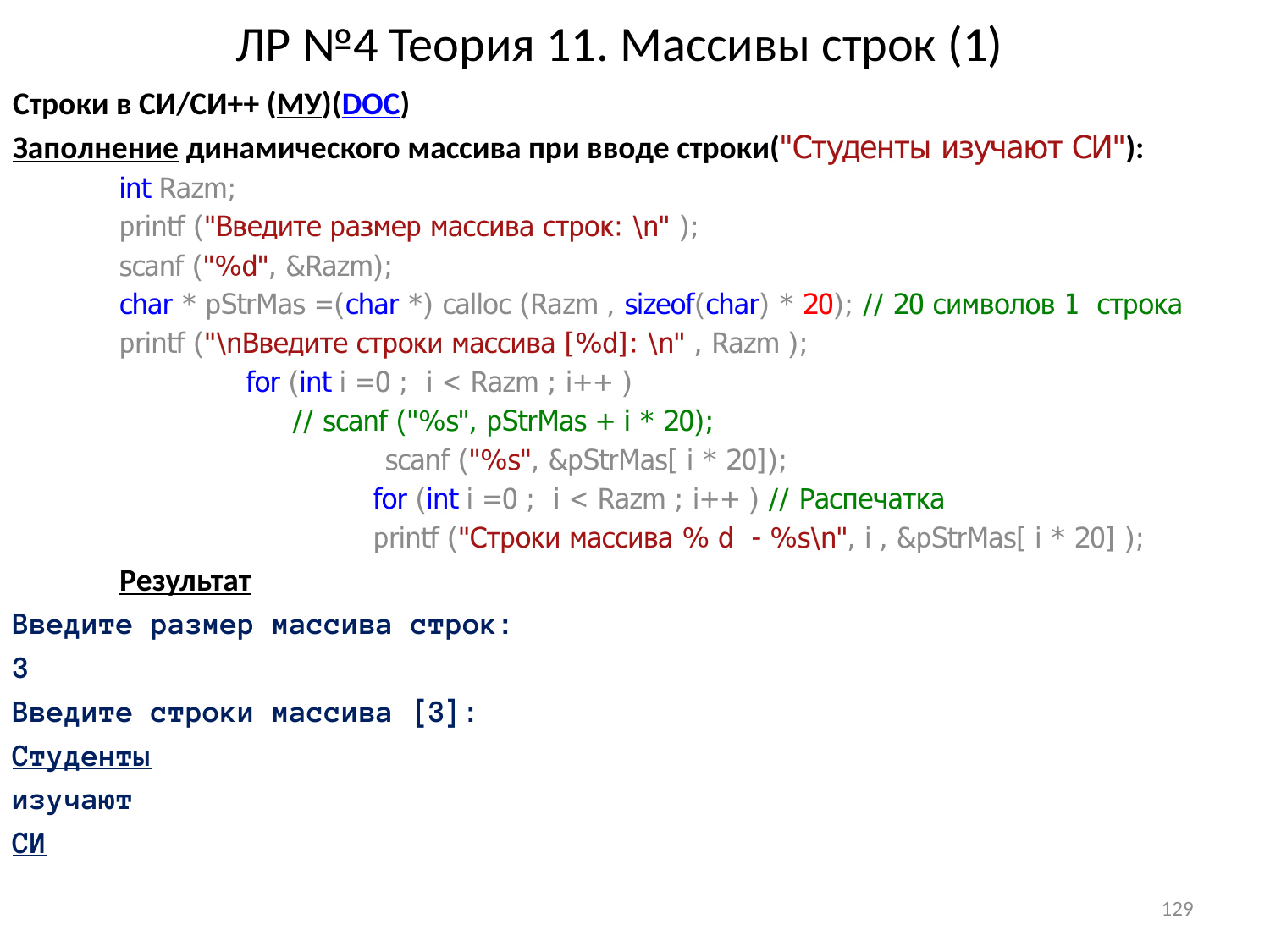

# ЛР №4 Теория 11. Массивы строк (1)
Строки в СИ/СИ++ (МУ)(DOC)
Заполнение динамического массива при вводе строки("Студенты изучают СИ"):
int Razm;
printf ("Введите размер массива строк: \n" );
scanf ("%d", &Razm);
char * pStrMas =(char *) calloc (Razm , sizeof(char) * 20); // 20 символов 1  строка
printf ("\nВведите строки массива [%d]: \n" , Razm );
	for (int i =0 ;  i < Razm ; i++ )
                    // scanf ("%s", pStrMas + i * 20);
	                scanf ("%s", &pStrMas[ i * 20]);
		for (int i =0 ;  i < Razm ; i++ ) // Распечатка
	            	printf ("Строки массива % d  - %s\n", i , &pStrMas[ i * 20] );
Результат
Введите размер массива строк:
3
Введите строки массива [3]:
Студенты
изучают
СИ

129